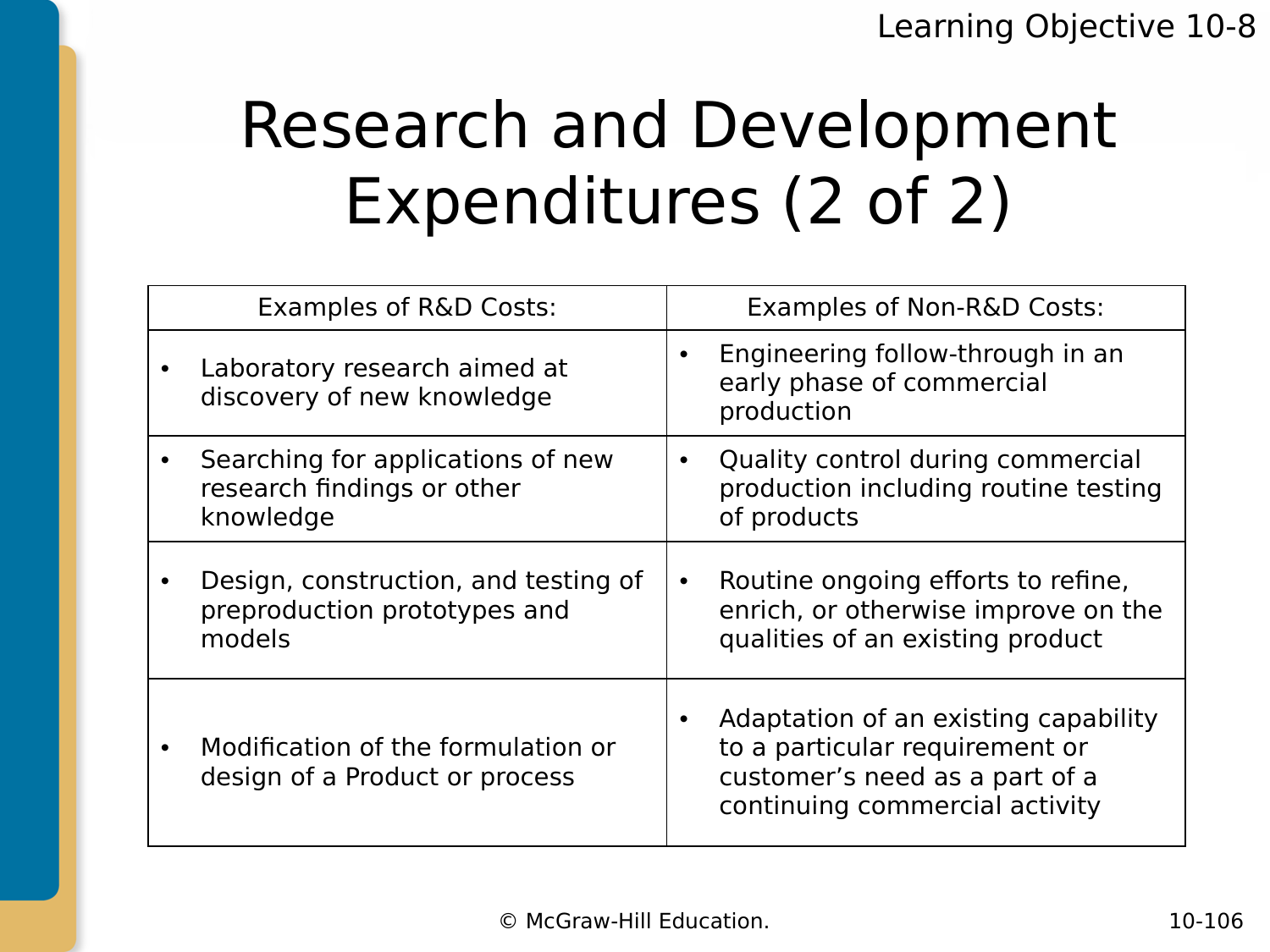

Learning Objective 10-8
# Research and Development Expenditures (2 of 2)
| Examples of R&D Costs: | Examples of Non-R&D Costs: |
| --- | --- |
| Laboratory research aimed at discovery of new knowledge | Engineering follow-through in an early phase of commercial production |
| Searching for applications of new research findings or other knowledge | Quality control during commercial production including routine testing of products |
| Design, construction, and testing of preproduction prototypes and models | Routine ongoing efforts to refine, enrich, or otherwise improve on the qualities of an existing product |
| Modification of the formulation or design of a Product or process | Adaptation of an existing capability to a particular requirement or customer’s need as a part of a continuing commercial activity |